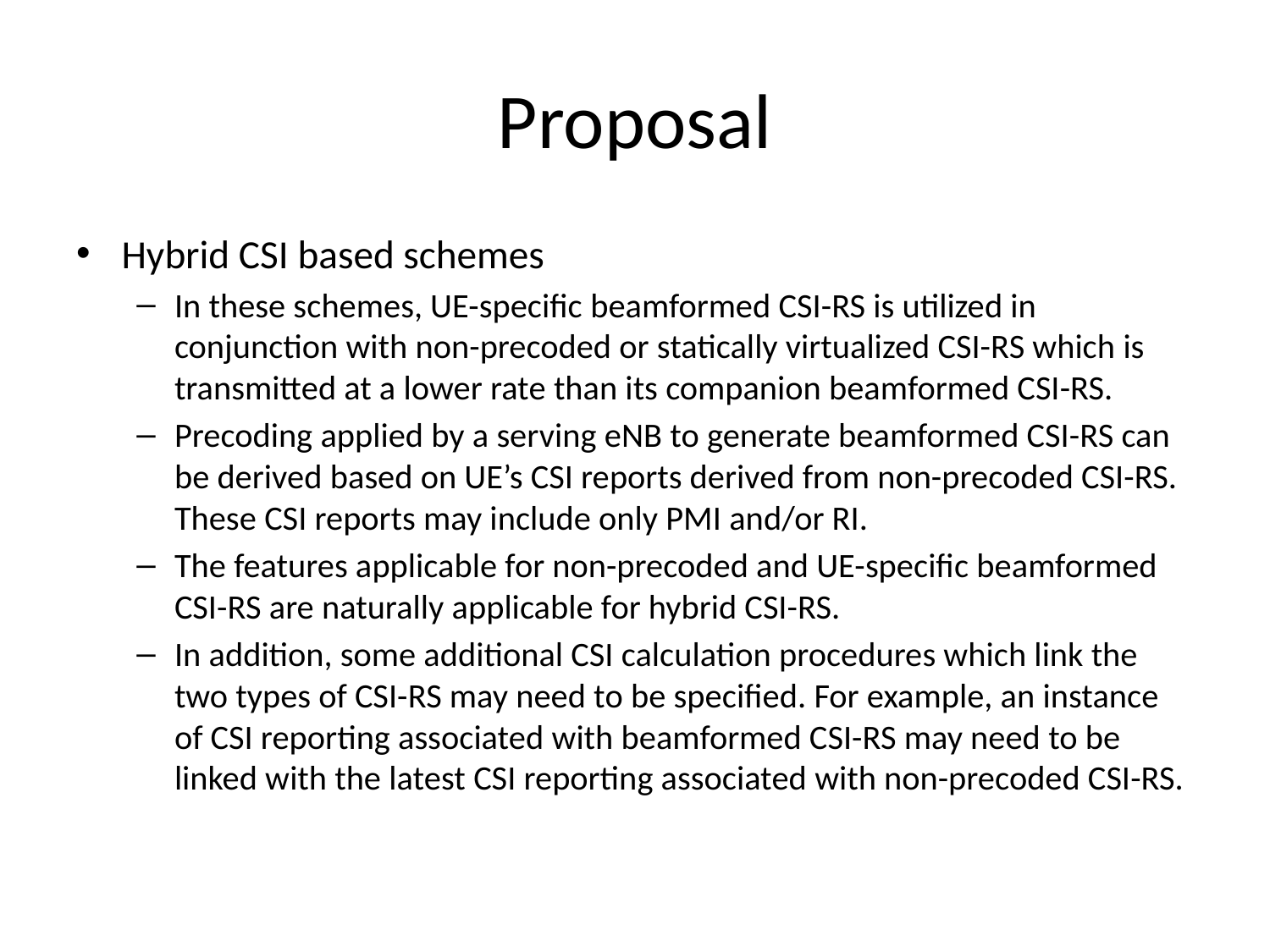

# Proposal
Hybrid CSI based schemes
In these schemes, UE-specific beamformed CSI-RS is utilized in conjunction with non-precoded or statically virtualized CSI-RS which is transmitted at a lower rate than its companion beamformed CSI-RS.
Precoding applied by a serving eNB to generate beamformed CSI-RS can be derived based on UE’s CSI reports derived from non-precoded CSI-RS. These CSI reports may include only PMI and/or RI.
The features applicable for non-precoded and UE-specific beamformed CSI-RS are naturally applicable for hybrid CSI-RS.
In addition, some additional CSI calculation procedures which link the two types of CSI-RS may need to be specified. For example, an instance of CSI reporting associated with beamformed CSI-RS may need to be linked with the latest CSI reporting associated with non-precoded CSI-RS.